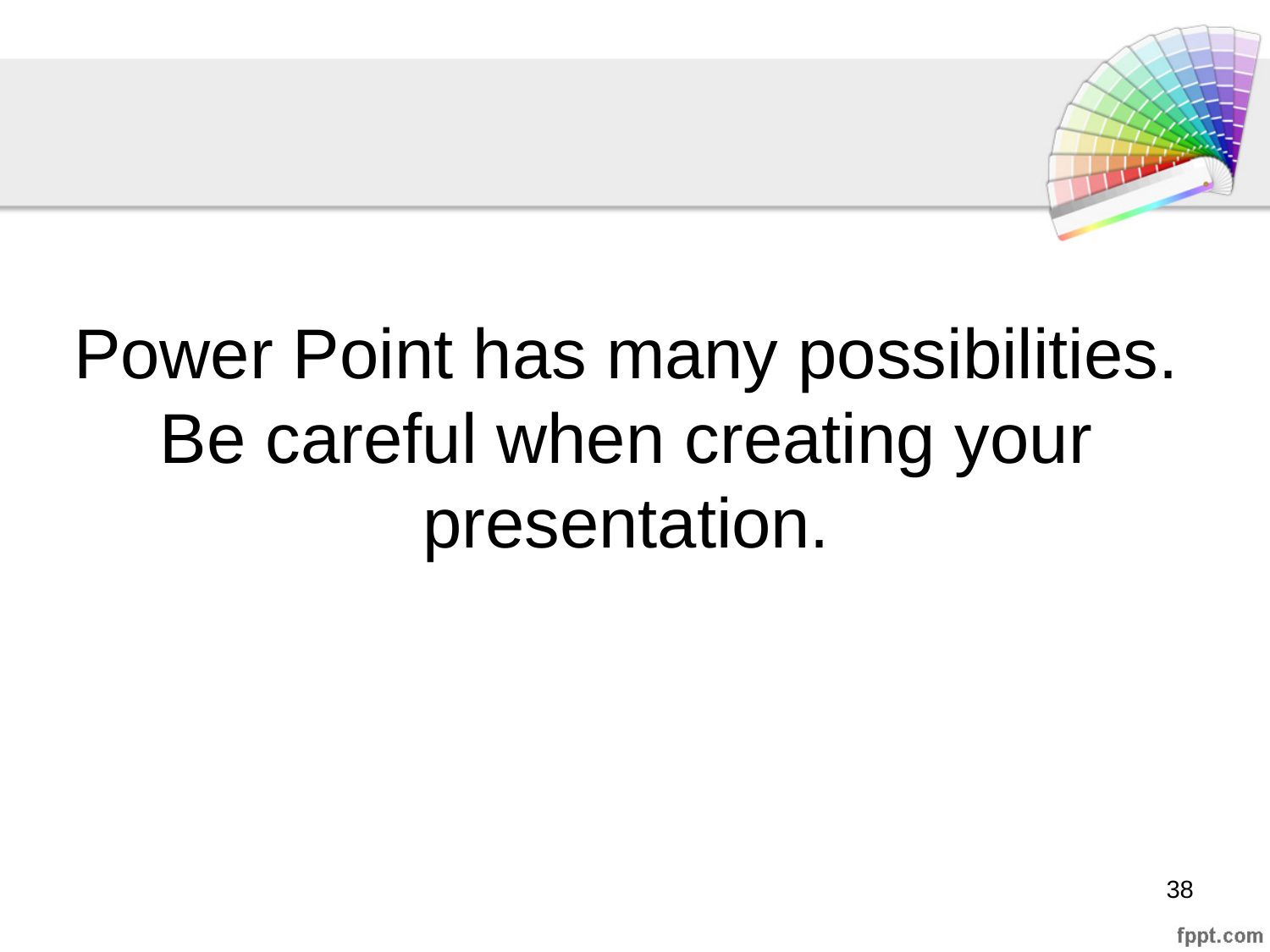

# Power Point has many possibilities.
Be careful when creating your presentation.

38